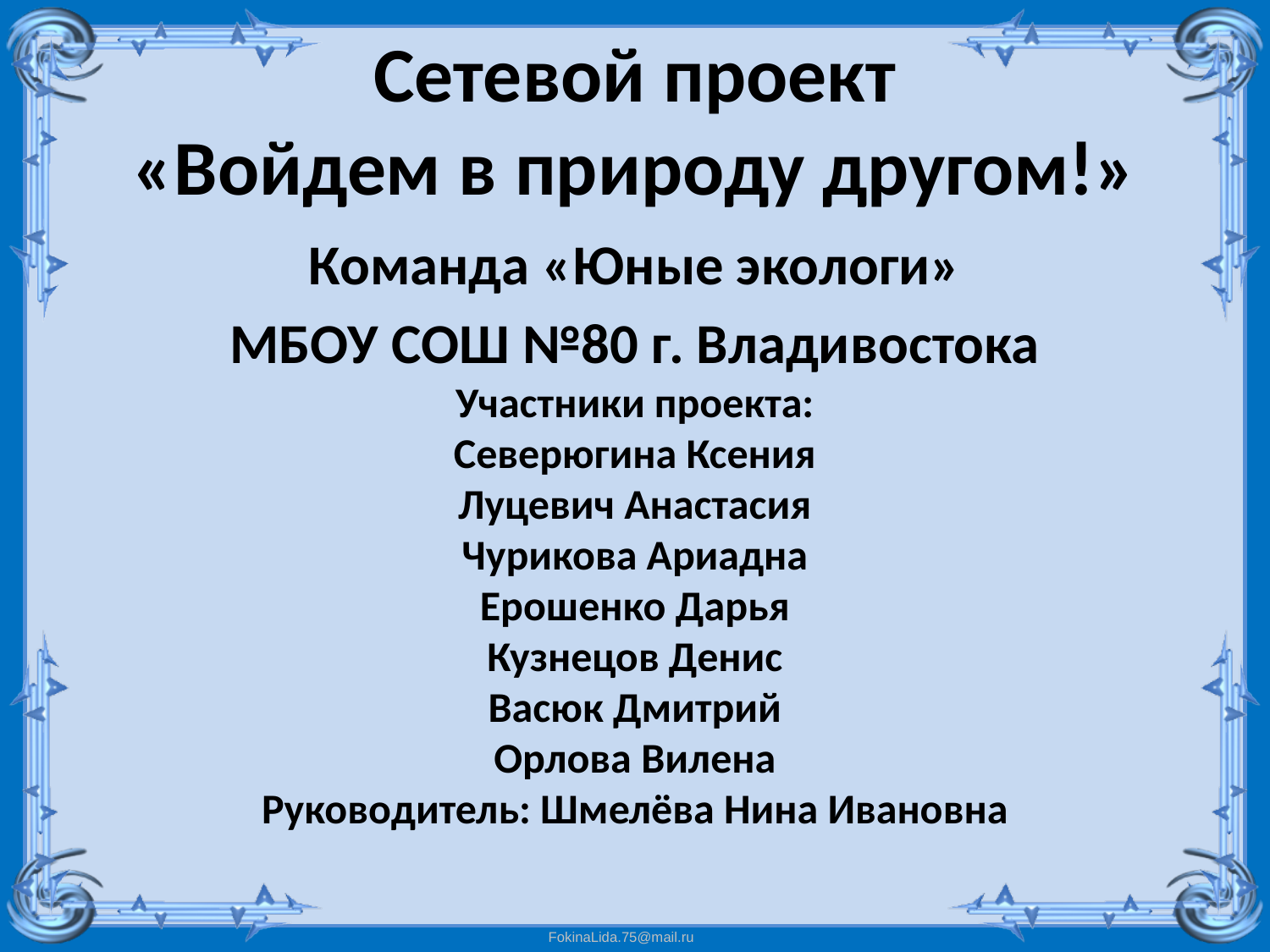

# Сетевой проект «Войдем в природу другом!»
Команда «Юные экологи»
МБОУ СОШ №80 г. Владивостока
Участники проекта:
Северюгина Ксения
Луцевич Анастасия
Чурикова Ариадна
Ерошенко Дарья
Кузнецов Денис
Васюк Дмитрий
Орлова Вилена
Руководитель: Шмелёва Нина Ивановна